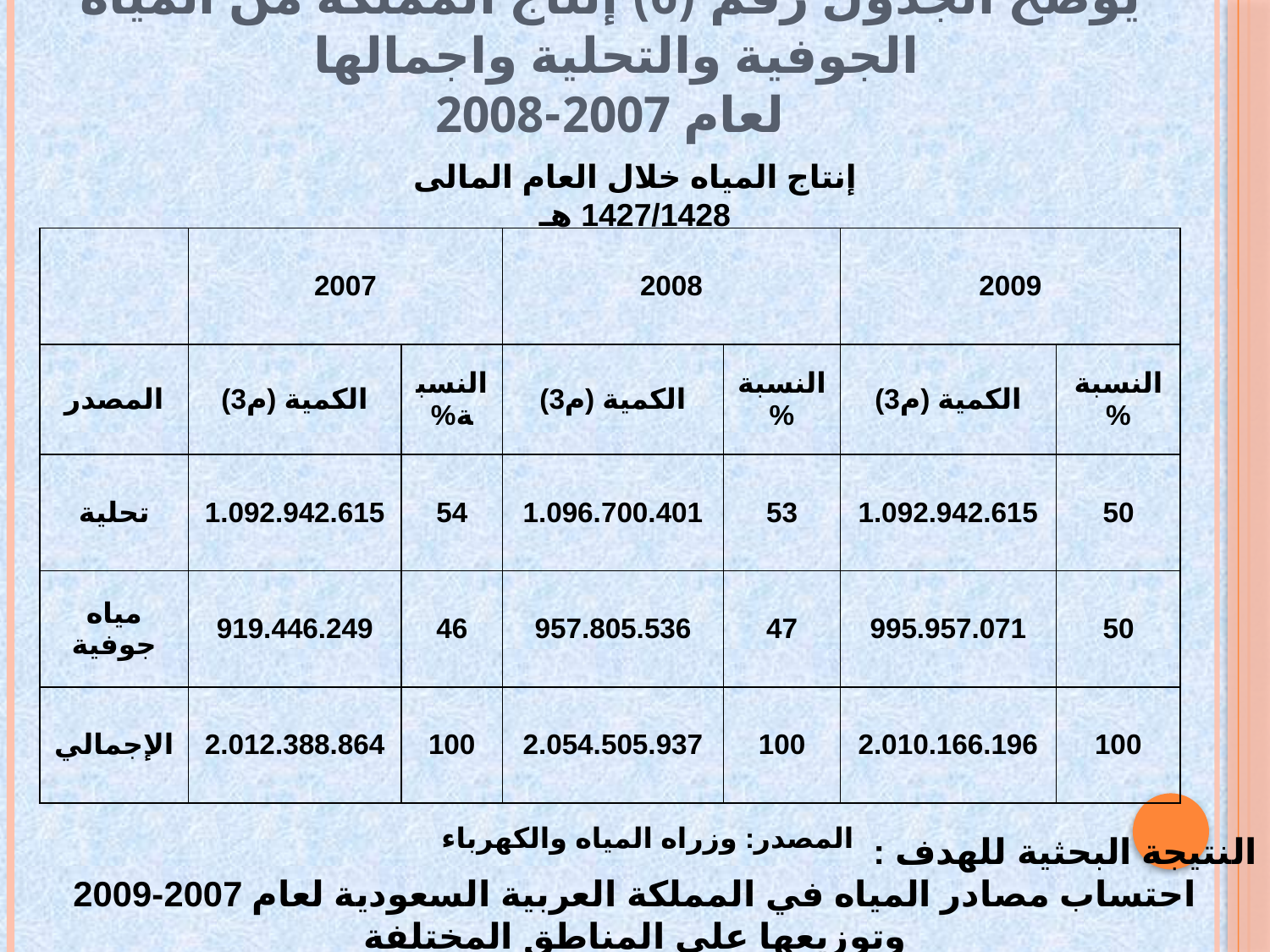

# يوضح الجدول رقم (6) إنتاج المملكة من المياه الجوفية والتحلية واجمالها لعام 2007-2008
إنتاج المياه خلال العام المالى 1427/1428 هـ
|  | 2007 |  | 2008 |  | 2009 |  |
| --- | --- | --- | --- | --- | --- | --- |
| المصدر | الكمية (م3) | النسبة% | الكمية (م3) | النسبة % | الكمية (م3) | النسبة% |
| تحلية | 1.092.942.615 | 54 | 1.096.700.401 | 53 | 1.092.942.615 | 50 |
| مياه جوفية | 919.446.249 | 46 | 957.805.536 | 47 | 995.957.071 | 50 |
| الإجمالي | 2.012.388.864 | 100 | 2.054.505.937 | 100 | 2.010.166.196 | 100 |
المصدر: وزراه المياه والكهرباء
النتيجة البحثية للهدف :
احتساب مصادر المياه في المملكة العربية السعودية لعام 2007-2009 وتوزيعها على المناطق المختلفة